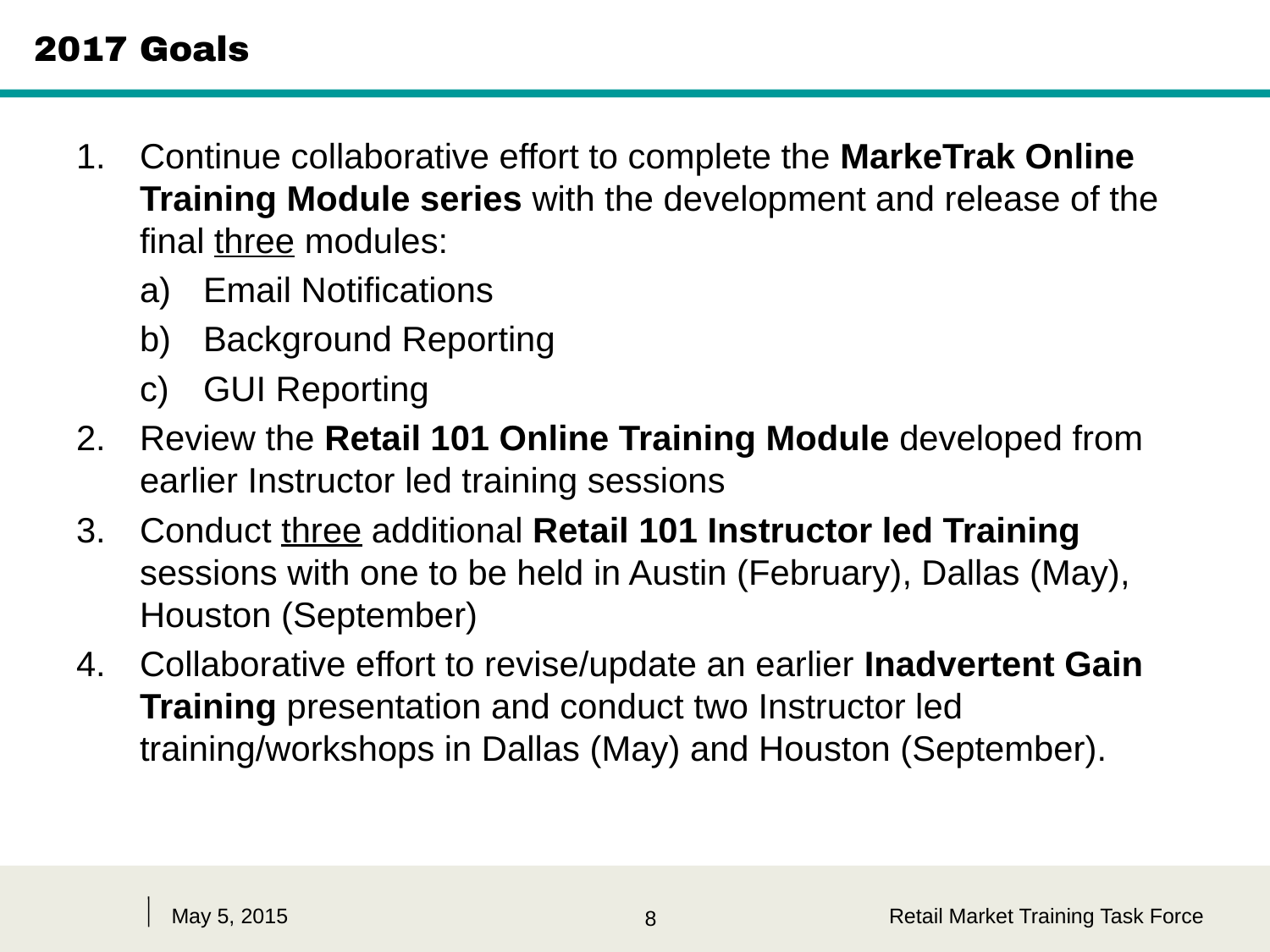

# 2017 Goals
Continue collaborative effort to complete the MarkeTrak Online Training Module series with the development and release of the final three modules:
Email Notifications
Background Reporting
GUI Reporting
Review the Retail 101 Online Training Module developed from earlier Instructor led training sessions
Conduct three additional Retail 101 Instructor led Training sessions with one to be held in Austin (February), Dallas (May), Houston (September)
Collaborative effort to revise/update an earlier Inadvertent Gain Training presentation and conduct two Instructor led training/workshops in Dallas (May) and Houston (September).

May 5, 2015
Retail Market Training Task Force